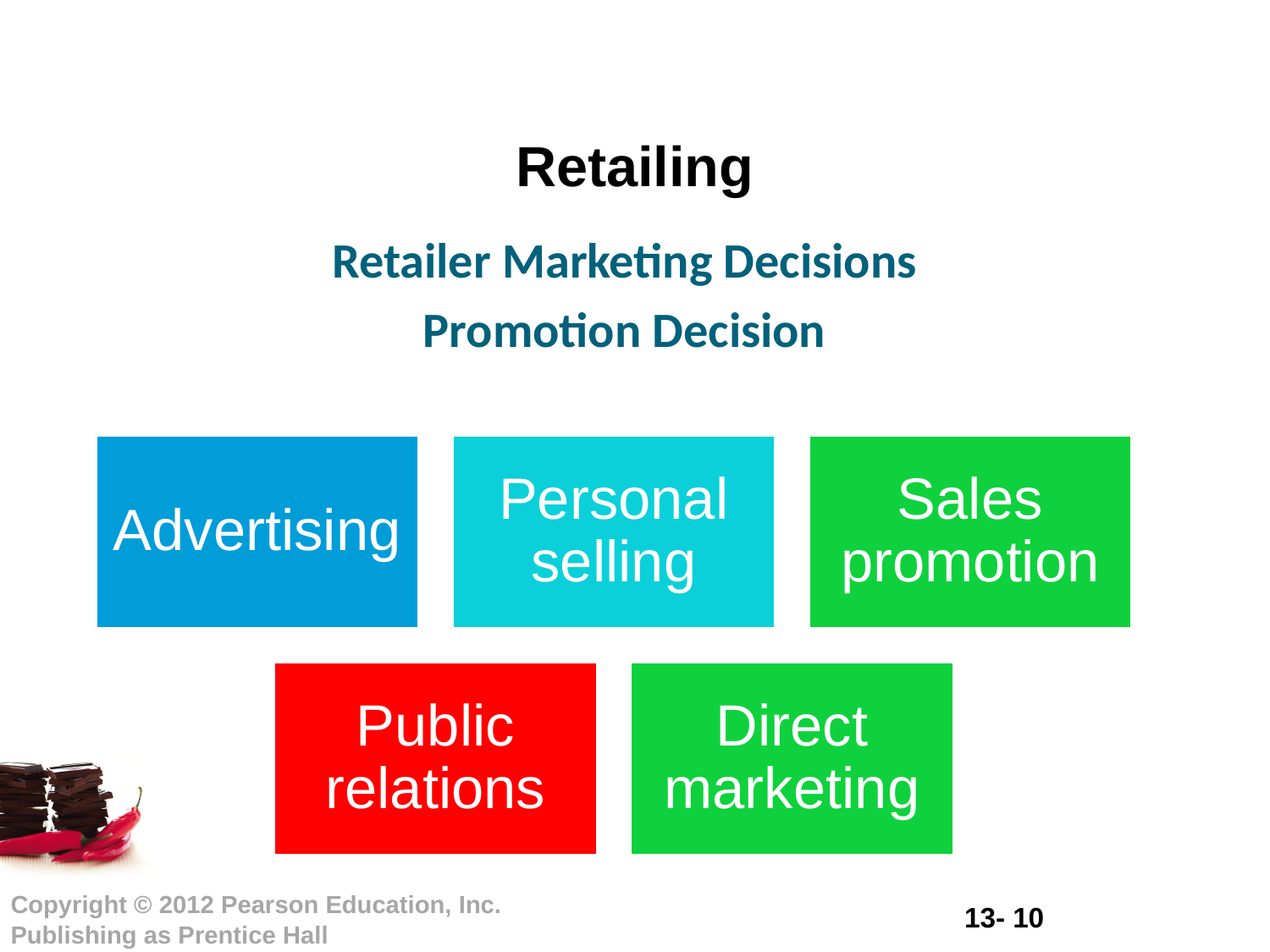

# Retailing
Retailer Marketing Decisions
Promotion Decision

Advertising
Personal selling
Sales promotion
Public relations
Direct marketing